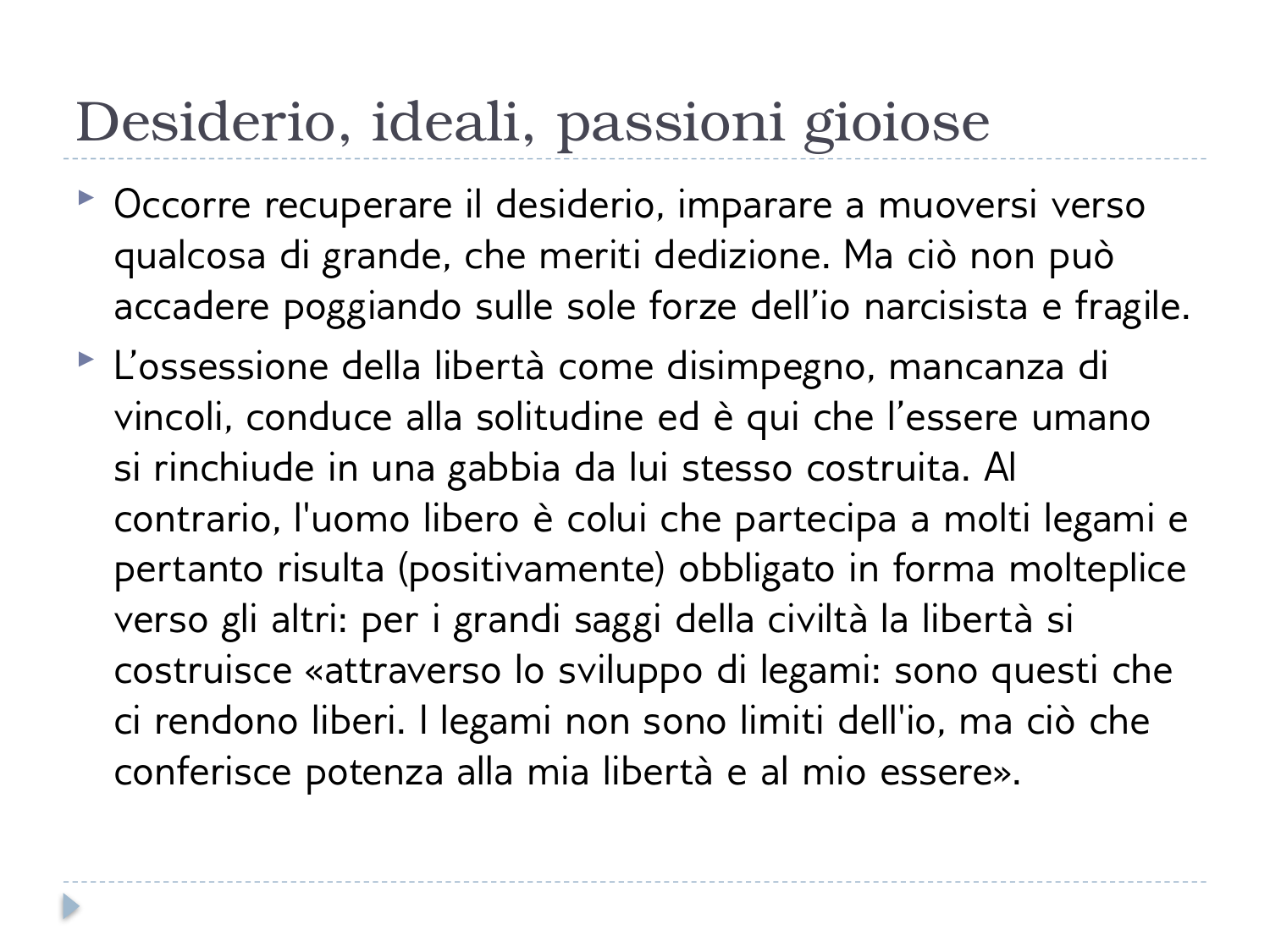

# Desiderio, ideali, passioni gioiose
Occorre recuperare il desiderio, imparare a muoversi verso qualcosa di grande, che meriti dedizione. Ma ciò non può accadere poggiando sulle sole forze dell’io narcisista e fragile.
L’ossessione della libertà come disimpegno, mancanza di vincoli, conduce alla solitudine ed è qui che l’essere umano si rinchiude in una gabbia da lui stesso costruita. Al contrario, l'uomo libero è colui che partecipa a molti legami e pertanto risulta (positivamente) obbligato in forma molteplice verso gli altri: per i grandi saggi della civiltà la libertà si costruisce «attraverso lo sviluppo di legami: sono questi che ci rendono liberi. I legami non sono limiti dell'io, ma ciò che conferisce potenza alla mia libertà e al mio essere».